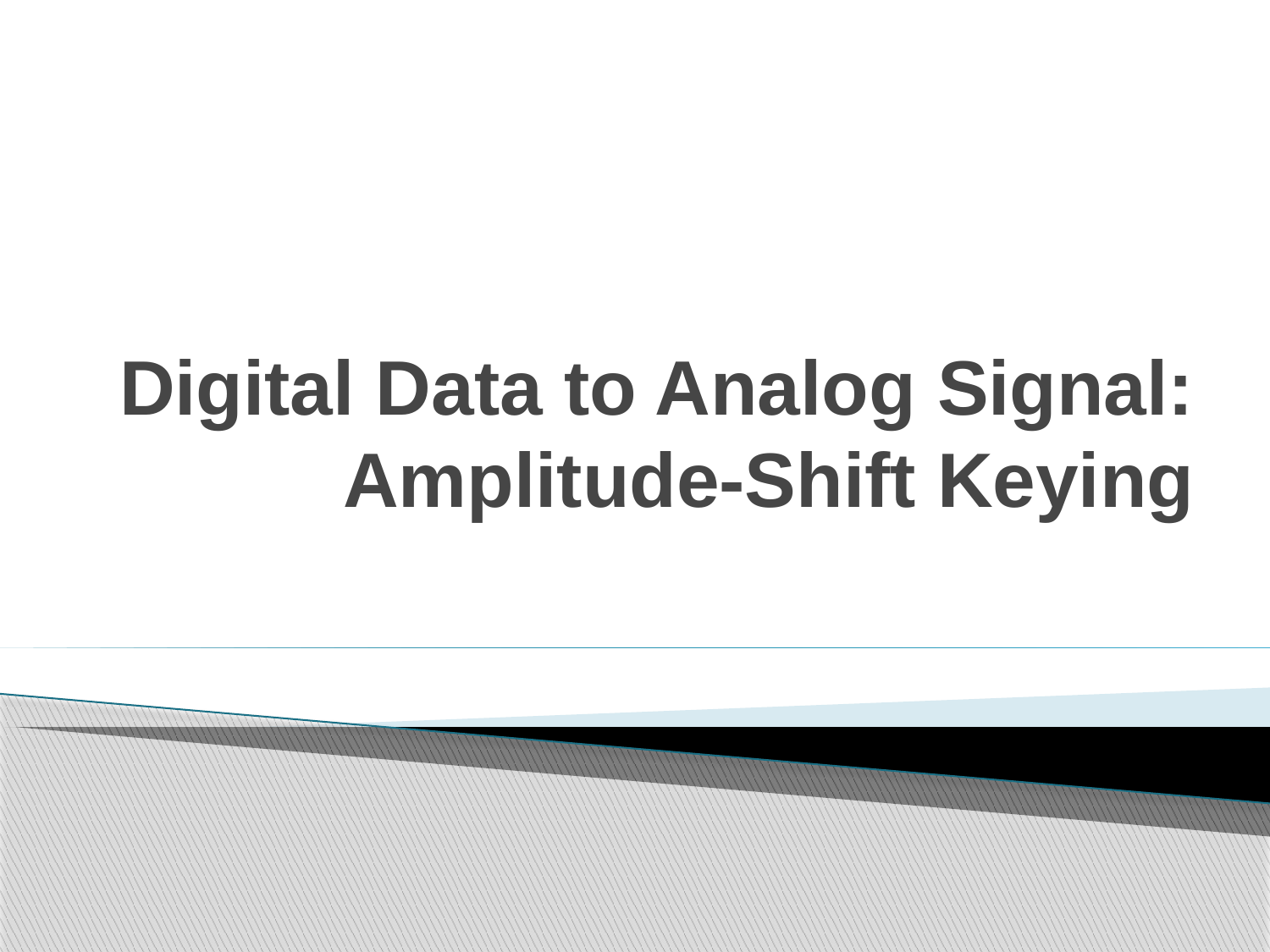

# Digital Data to Analog Signal: Amplitude-Shift Keying